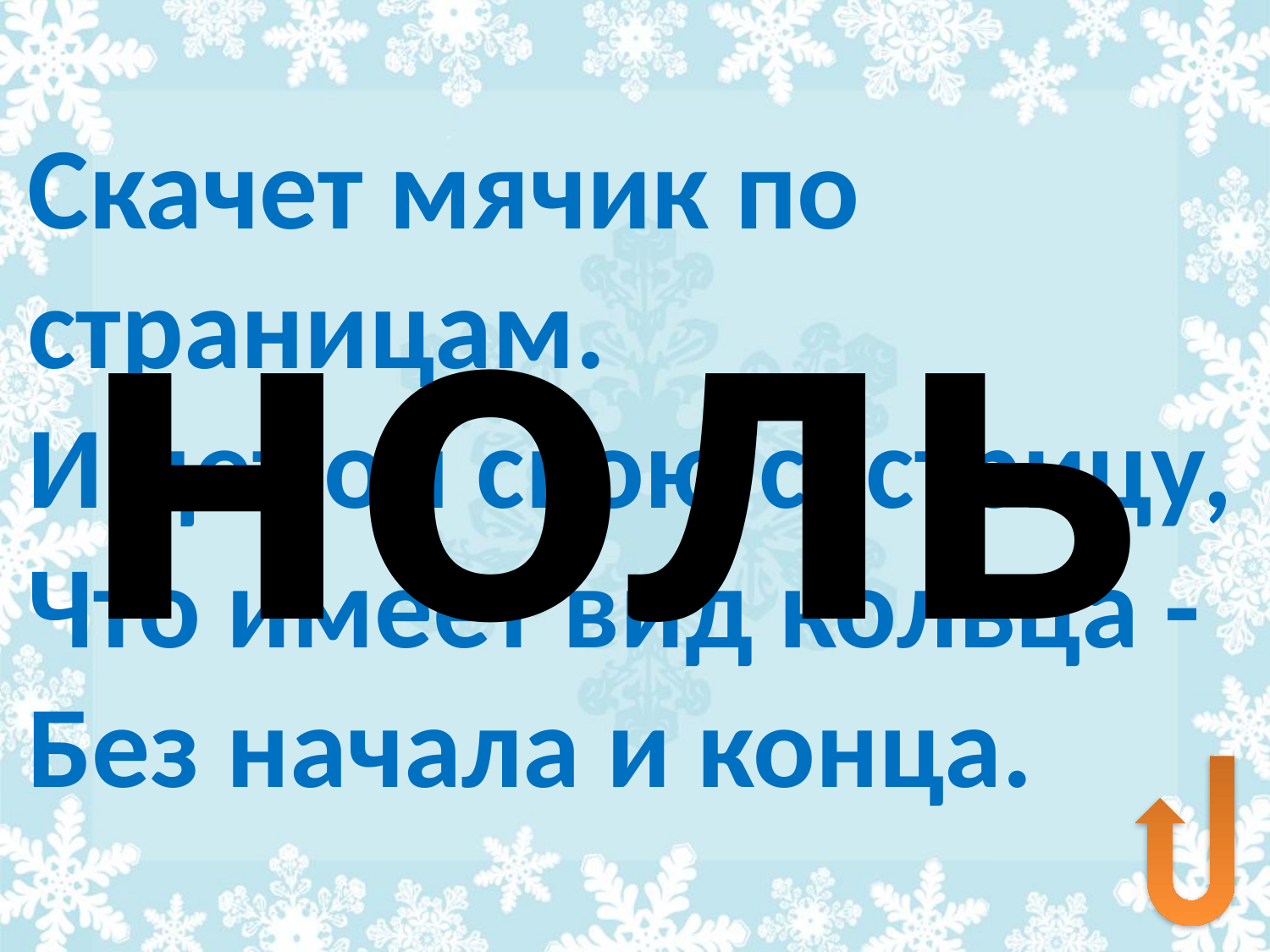

Скачет мячик по страницам.
Ищет он свою сестрицу,
Что имеет вид кольца -
Без начала и конца.
ноль